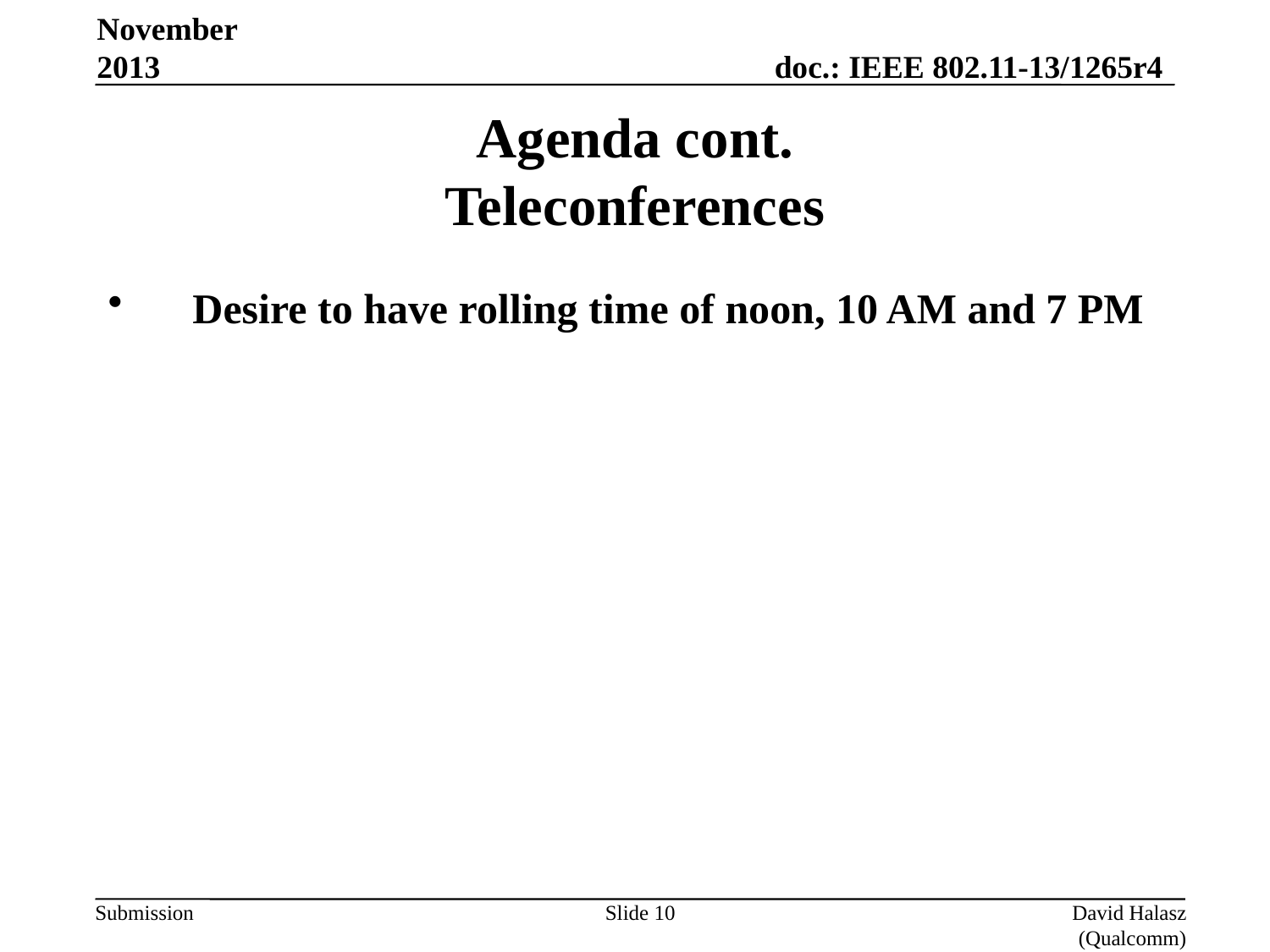

November 2013
# Agenda cont. Teleconferences
Desire to have rolling time of noon, 10 AM and 7 PM

Slide 10
David Halasz (Qualcomm)